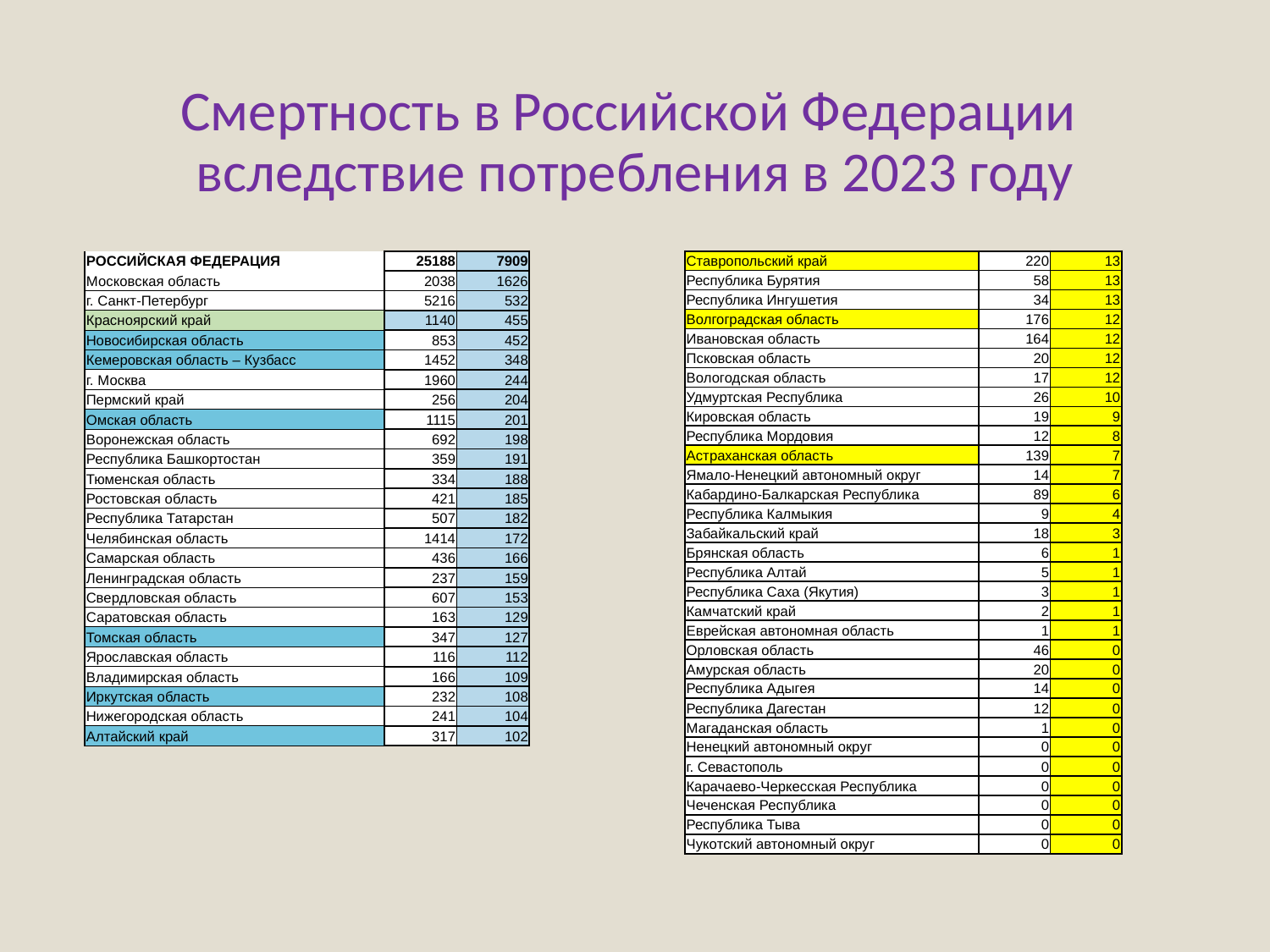

# Смертность в Российской Федерации вследствие потребления в 2023 году
| РОССИЙСКАЯ ФЕДЕРАЦИЯ | 25188 | 7909 |
| --- | --- | --- |
| Московская область | 2038 | 1626 |
| г. Санкт-Петербург | 5216 | 532 |
| Красноярский край | 1140 | 455 |
| Новосибирская область | 853 | 452 |
| Кемеровская область – Кузбасс | 1452 | 348 |
| г. Москва | 1960 | 244 |
| Пермский край | 256 | 204 |
| Омская область | 1115 | 201 |
| Воронежская область | 692 | 198 |
| Республика Башкортостан | 359 | 191 |
| Тюменская область | 334 | 188 |
| Ростовская область | 421 | 185 |
| Республика Татарстан | 507 | 182 |
| Челябинская область | 1414 | 172 |
| Самарская область | 436 | 166 |
| Ленинградская область | 237 | 159 |
| Свердловская область | 607 | 153 |
| Саратовская область | 163 | 129 |
| Томская область | 347 | 127 |
| Ярославская область | 116 | 112 |
| Владимирская область | 166 | 109 |
| Иркутская область | 232 | 108 |
| Нижегородская область | 241 | 104 |
| Алтайский край | 317 | 102 |
| Ставропольский край | 220 | 13 |
| --- | --- | --- |
| Республика Бурятия | 58 | 13 |
| Республика Ингушетия | 34 | 13 |
| Волгоградская область | 176 | 12 |
| Ивановская область | 164 | 12 |
| Псковская область | 20 | 12 |
| Вологодская область | 17 | 12 |
| Удмуртская Республика | 26 | 10 |
| Кировская область | 19 | 9 |
| Республика Мордовия | 12 | 8 |
| Астраханская область | 139 | 7 |
| Ямало-Ненецкий автономный округ | 14 | 7 |
| Кабардино-Балкарская Республика | 89 | 6 |
| Республика Калмыкия | 9 | 4 |
| Забайкальский край | 18 | 3 |
| Брянская область | 6 | 1 |
| Республика Алтай | 5 | 1 |
| Республика Саха (Якутия) | 3 | 1 |
| Камчатский край | 2 | 1 |
| Еврейская автономная область | 1 | 1 |
| Орловская область | 46 | 0 |
| Амурская область | 20 | 0 |
| Республика Адыгея | 14 | 0 |
| Республика Дагестан | 12 | 0 |
| Магаданская область | 1 | 0 |
| Ненецкий автономный округ | 0 | 0 |
| г. Севастополь | 0 | 0 |
| Карачаево-Черкесская Республика | 0 | 0 |
| Чеченская Республика | 0 | 0 |
| Республика Тыва | 0 | 0 |
| Чукотский автономный округ | 0 | 0 |